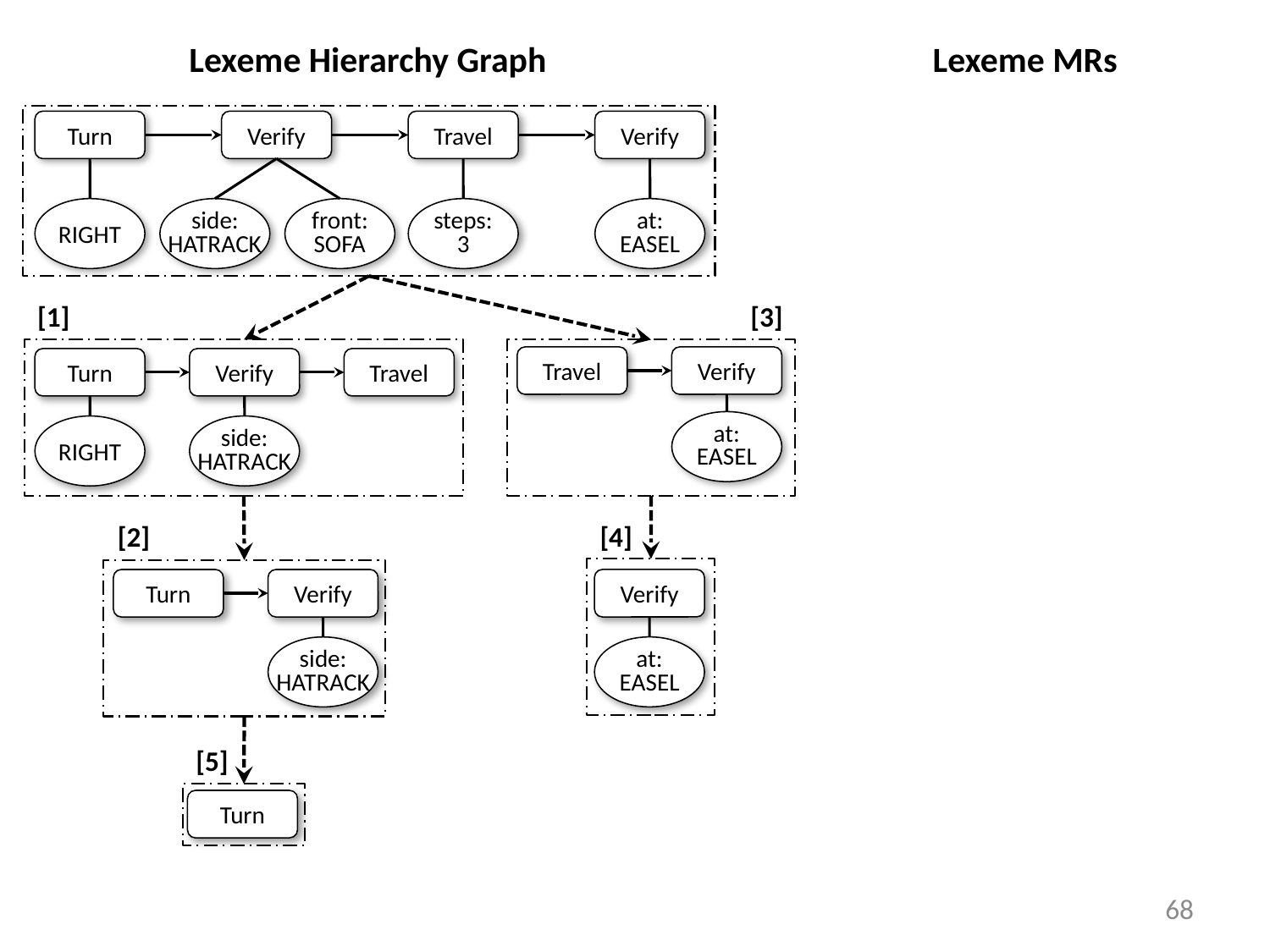

Lexeme Hierarchy Graph
Lexeme MRs

Turn
Verify
Travel
Verify
at:
EASEL
RIGHT
side:
HATRACK
front:
SOFA
steps:
3
[1]
[3]

Travel
Verify
at:
EASEL
Turn
Verify
Travel
side:
HATRACK
RIGHT
[2]
[4]

Verify
at:
EASEL
Turn
Verify
side:
HATRACK
[5]

Turn
68